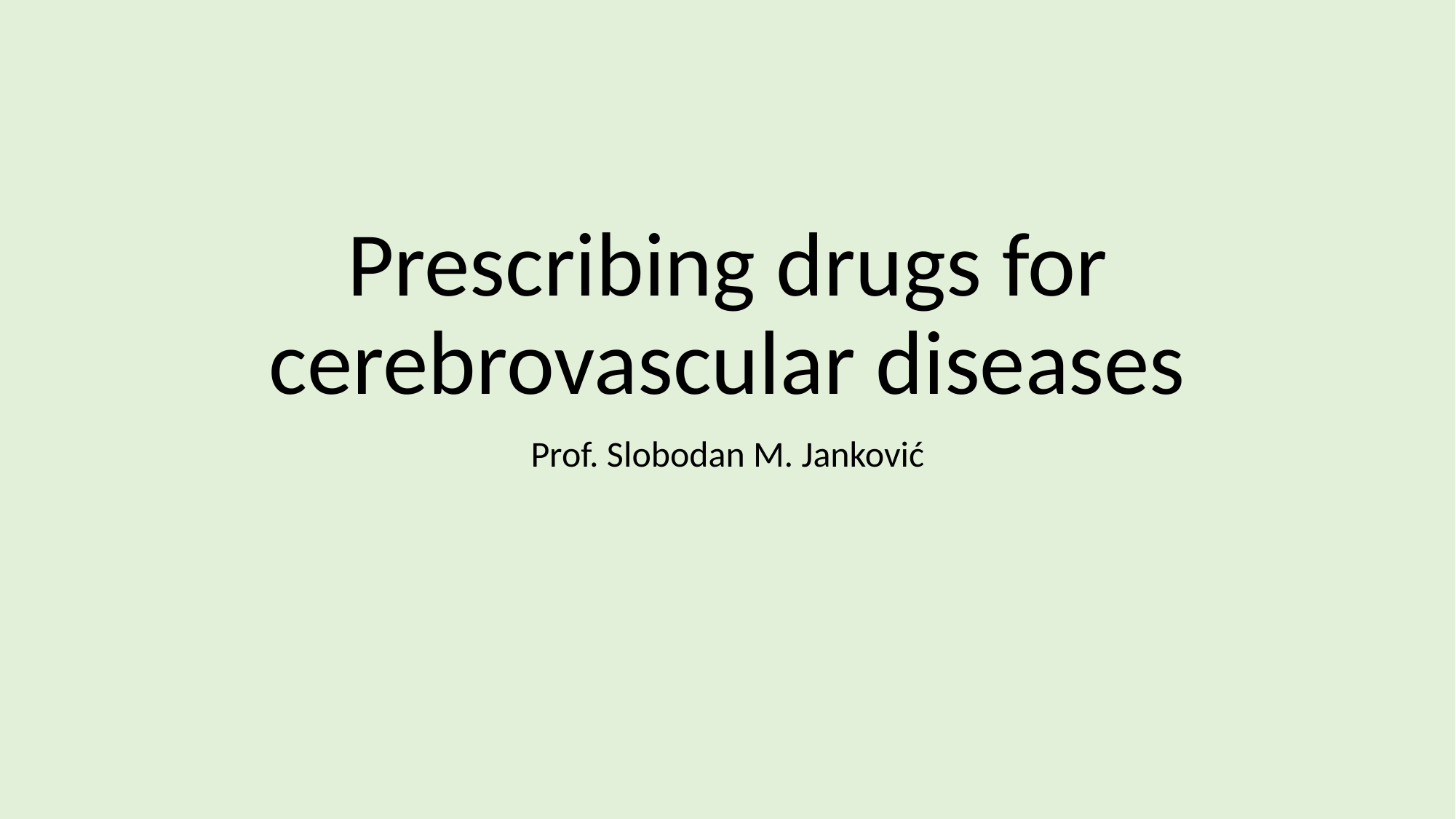

# Prescribing drugs for cerebrovascular diseases
Prof. Slobodan M. Janković